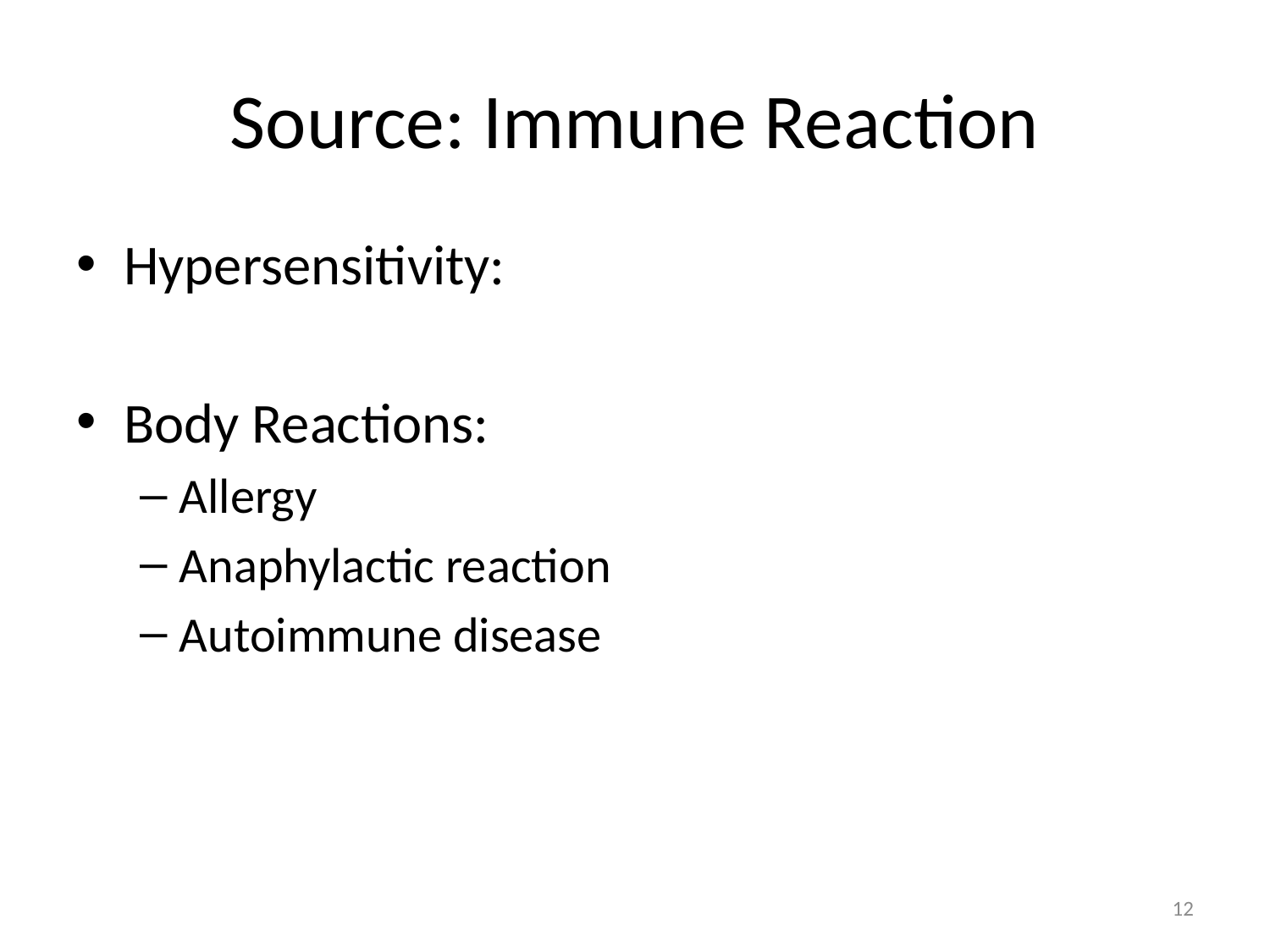

# Source: Immune Reaction
Hypersensitivity:

Body Reactions:
Allergy
Anaphylactic reaction
Autoimmune disease

12